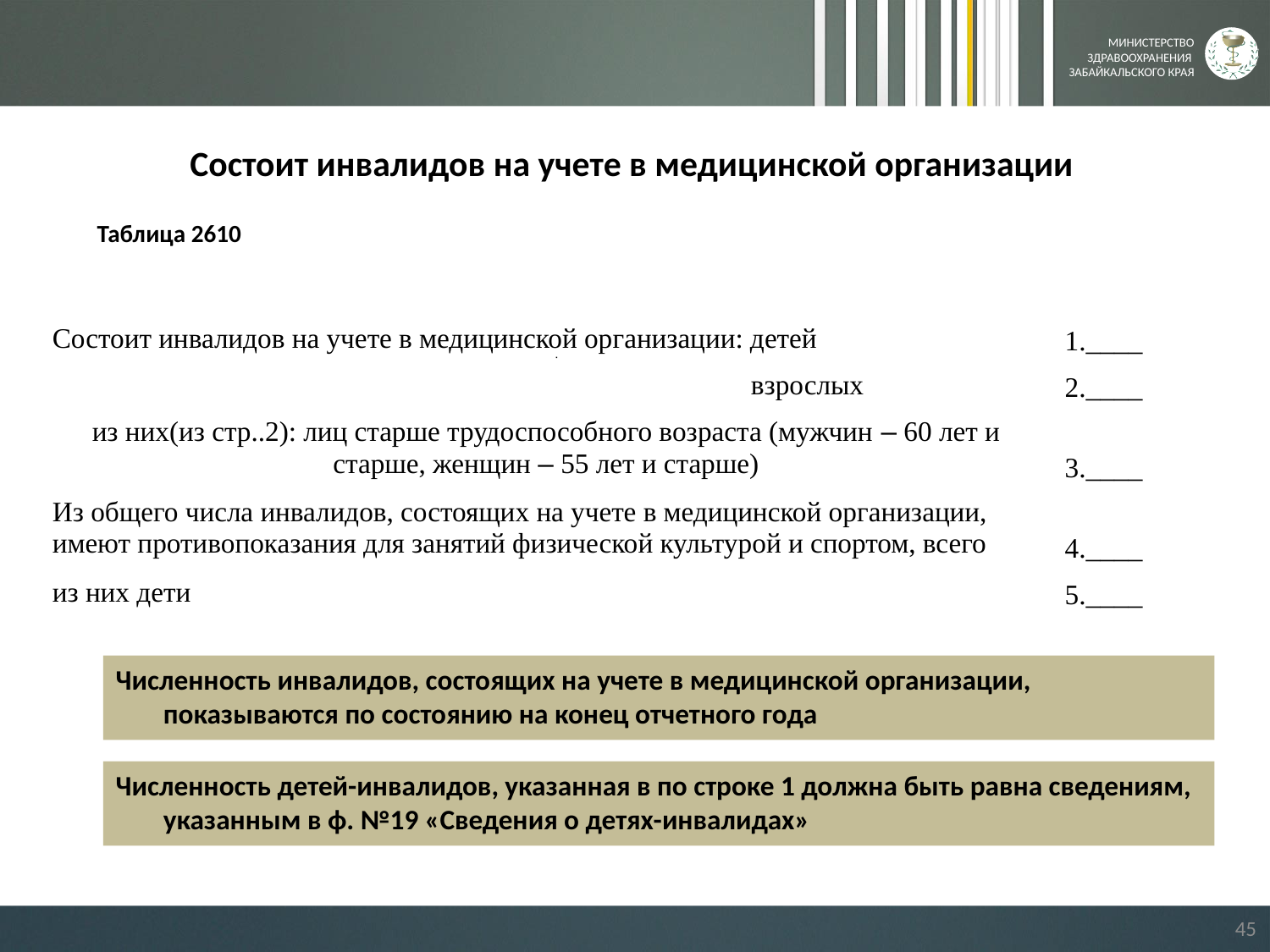

Состоит инвалидов на учете в медицинской организации
Таблица 2610
| Состоит инвалидов на учете в медицинской организации: детей | 1.\_\_\_\_ |
| --- | --- |
| взрослых | 2.\_\_\_\_ |
| из них(из стр..2): лиц старше трудоспособного возраста (мужчин – 60 лет и старше, женщин – 55 лет и старше) | 3.\_\_\_\_ |
| Из общего числа инвалидов, состоящих на учете в медицинской организации, имеют противопоказания для занятий физической культурой и спортом, всего | 4.\_\_\_\_ |
| из них дети | 5.\_\_\_\_ |

Численность инвалидов, состоящих на учете в медицинской организации, показываются по состоянию на конец отчетного года
Численность детей-инвалидов, указанная в по строке 1 должна быть равна сведениям, указанным в ф. №19 «Сведения о детях-инвалидах»
45